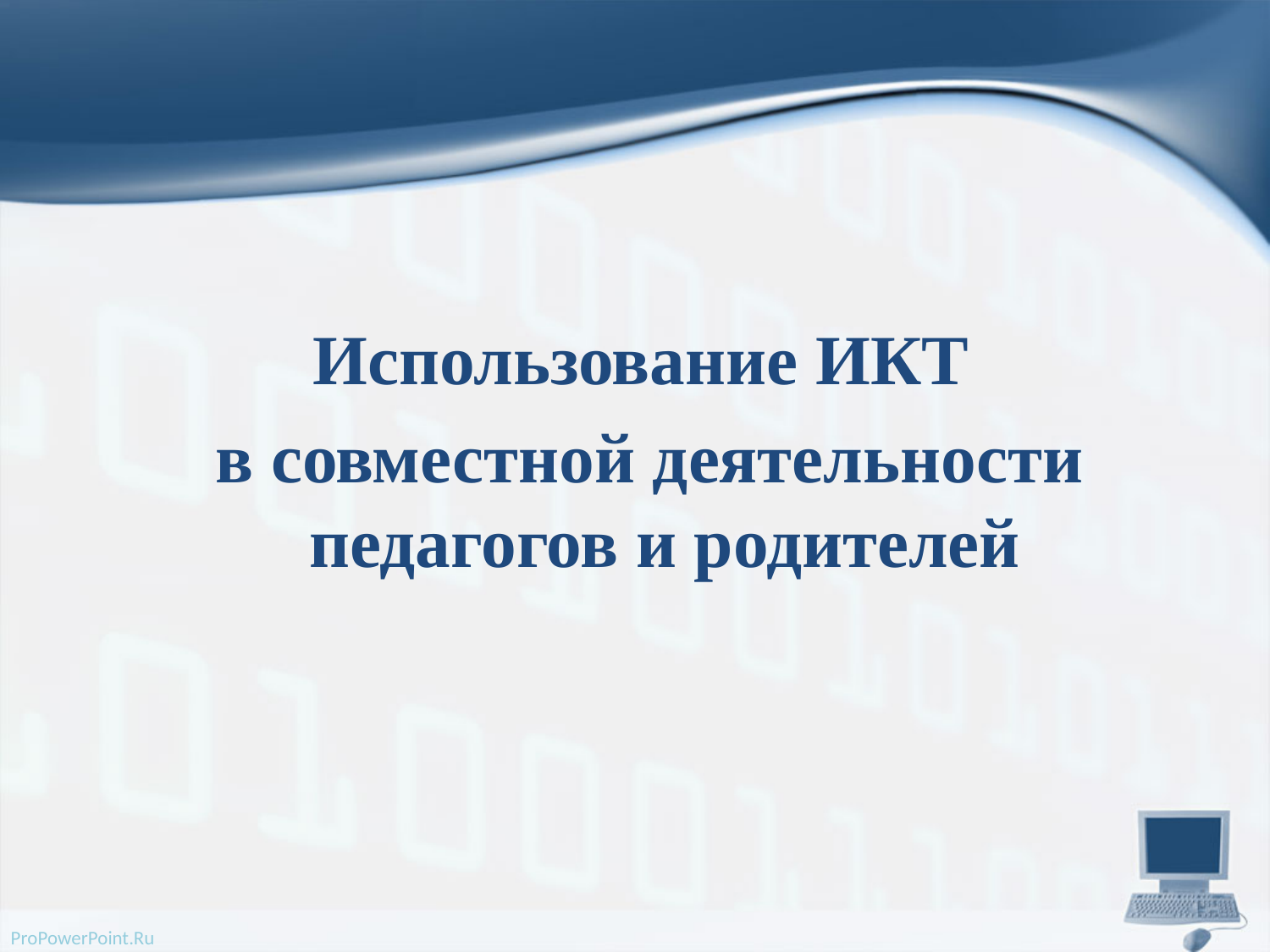

#
Использование ИКТ
 в совместной деятельности педагогов и родителей